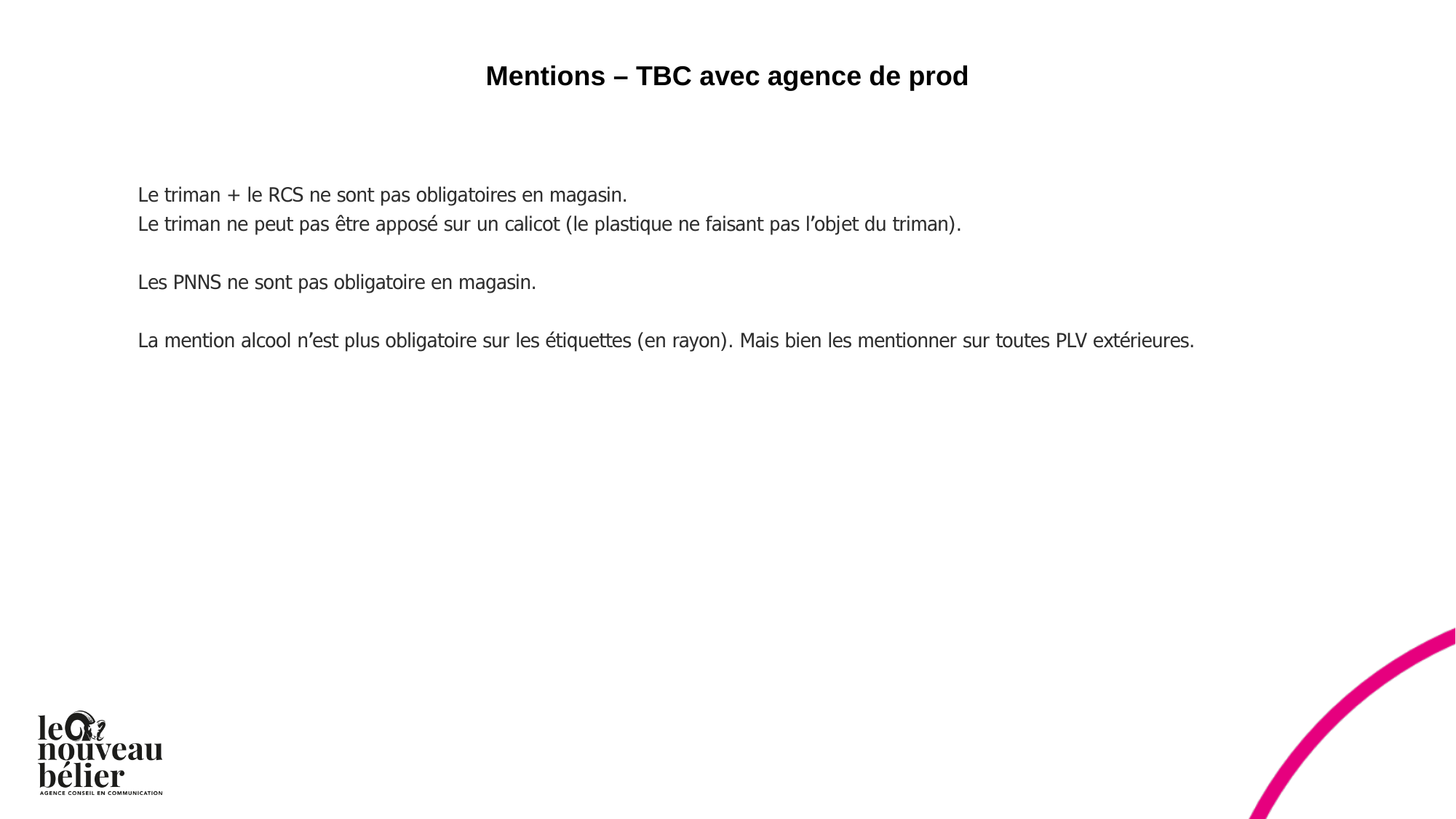

# Mentions – TBC avec agence de prod
Le triman + le RCS ne sont pas obligatoires en magasin.
Le triman ne peut pas être apposé sur un calicot (le plastique ne faisant pas l’objet du triman).

Les PNNS ne sont pas obligatoire en magasin.

La mention alcool n’est plus obligatoire sur les étiquettes (en rayon). Mais bien les mentionner sur toutes PLV extérieures.